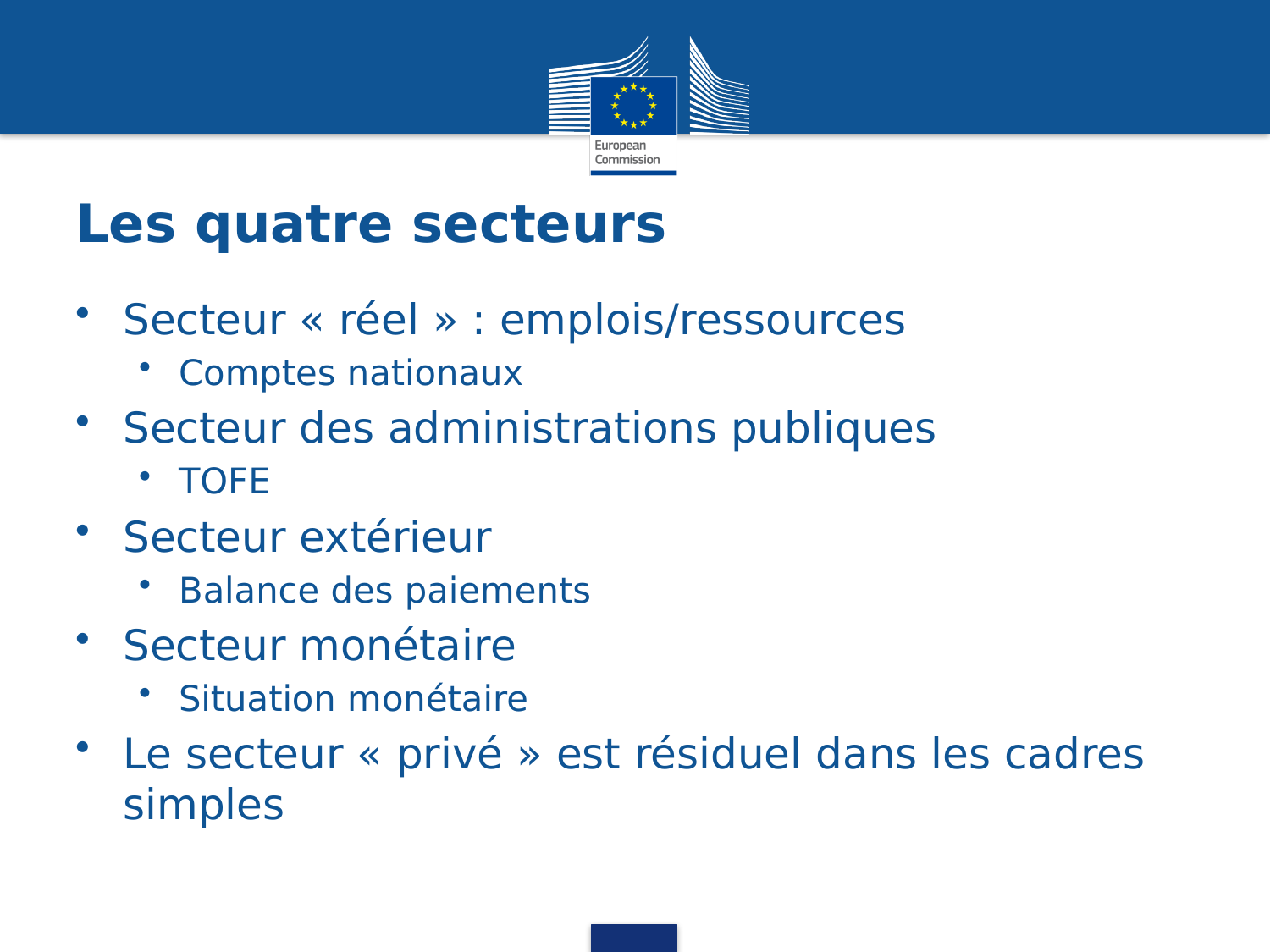

# Les quatre secteurs
Secteur « réel » : emplois/ressources
Comptes nationaux
Secteur des administrations publiques
TOFE
Secteur extérieur
Balance des paiements
Secteur monétaire
Situation monétaire
Le secteur « privé » est résiduel dans les cadres simples